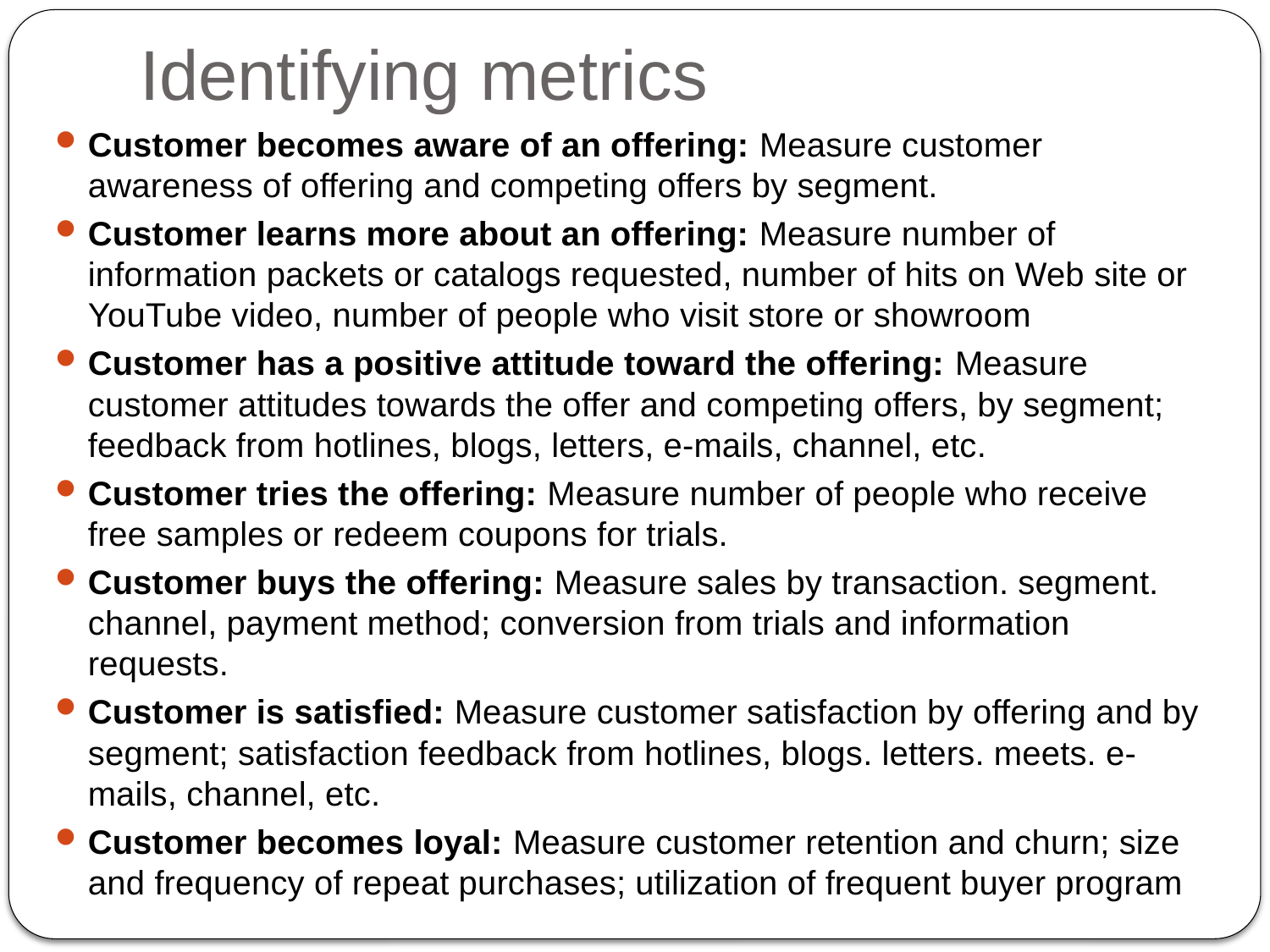

# Identifying metrics
Customer becomes aware of an offering: Measure customer awareness of offering and competing offers by segment.
Customer learns more about an offering: Measure number of information packets or catalogs requested, number of hits on Web site or YouTube video, number of people who visit store or showroom
Customer has a positive attitude toward the offering: Measure customer attitudes towards the offer and competing offers, by segment; feedback from hotlines, blogs, letters, e-mails, channel, etc.
Customer tries the offering: Measure number of people who receive free samples or redeem coupons for trials.
Customer buys the offering: Measure sales by transaction. segment. channel, payment method; conversion from trials and information requests.
Customer is satisfied: Measure customer satisfaction by offering and by segment; satisfaction feedback from hotlines, blogs. letters. meets. e-mails, channel, etc.
Customer becomes loyal: Measure customer retention and churn; size and frequency of repeat purchases; utilization of frequent buyer program